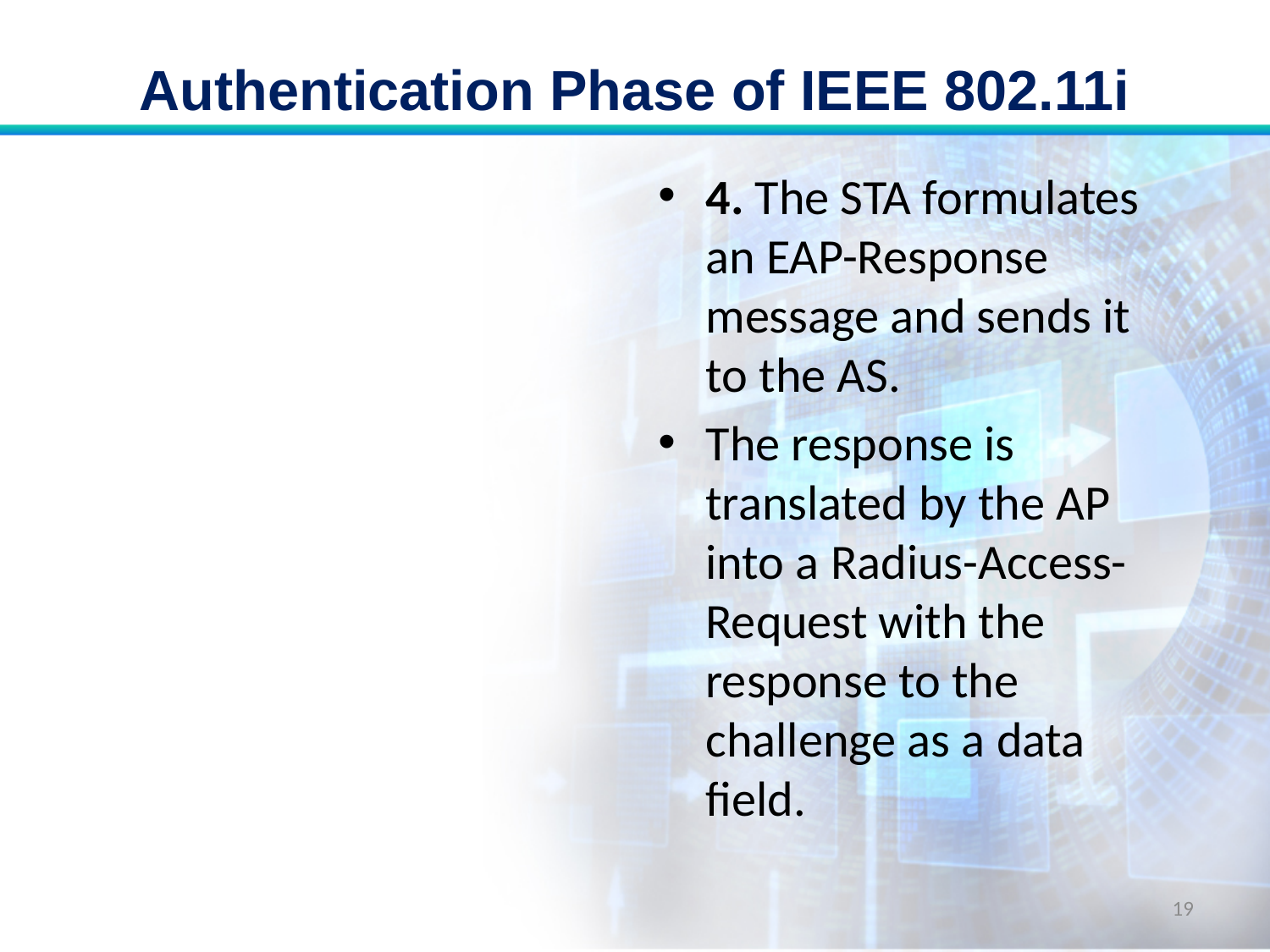

# Authentication Phase of IEEE 802.11i
4. The STA formulates an EAP-Response message and sends it to the AS.
The response is translated by the AP into a Radius-Access-Request with the response to the challenge as a data field.
19